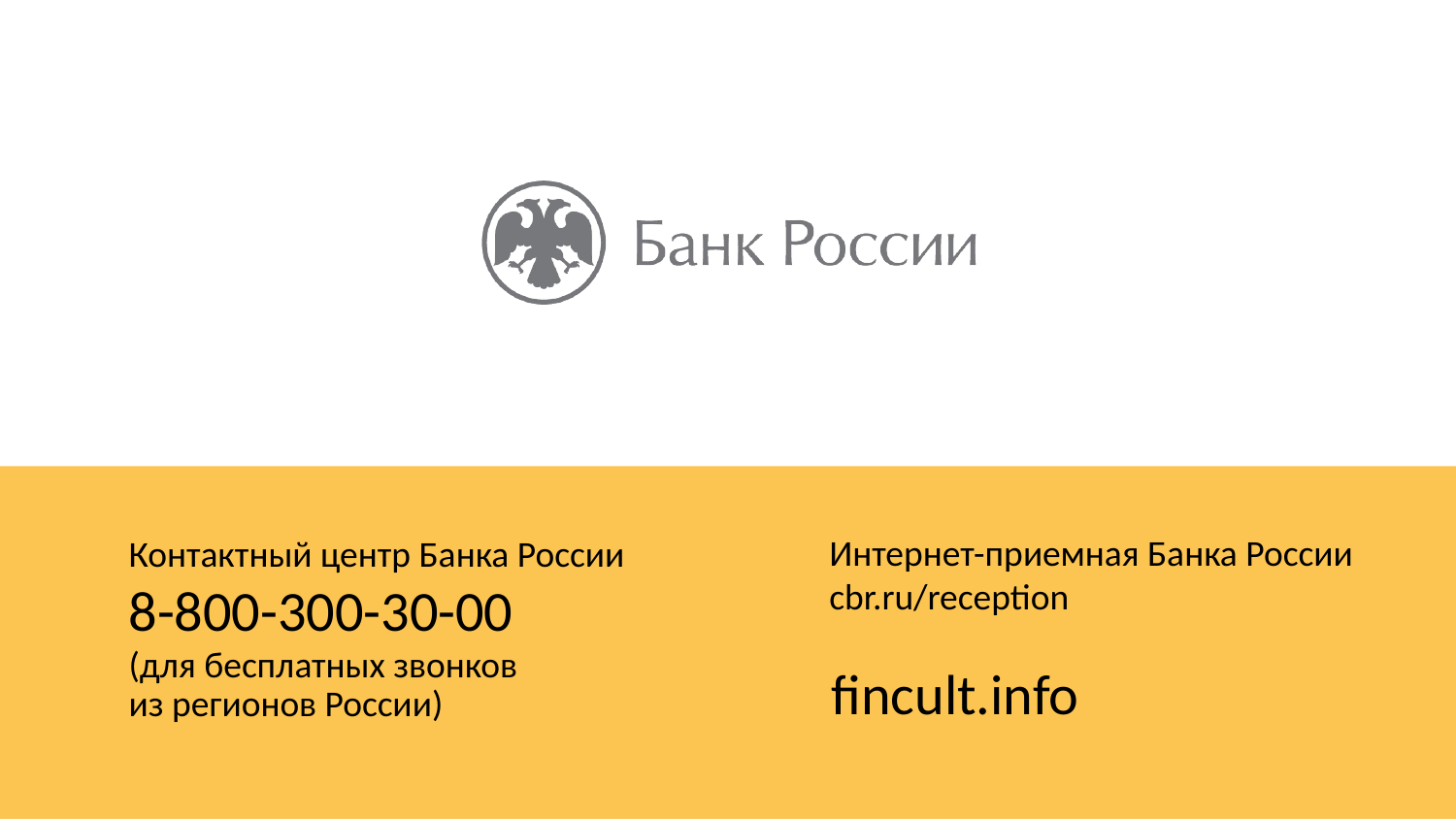

Интернет-приемная Банка России
cbr.ru/reception
Контактный центр Банка России
8-800-300-30-00
(для бесплатных звонков
из регионов России)

fincult.info
14